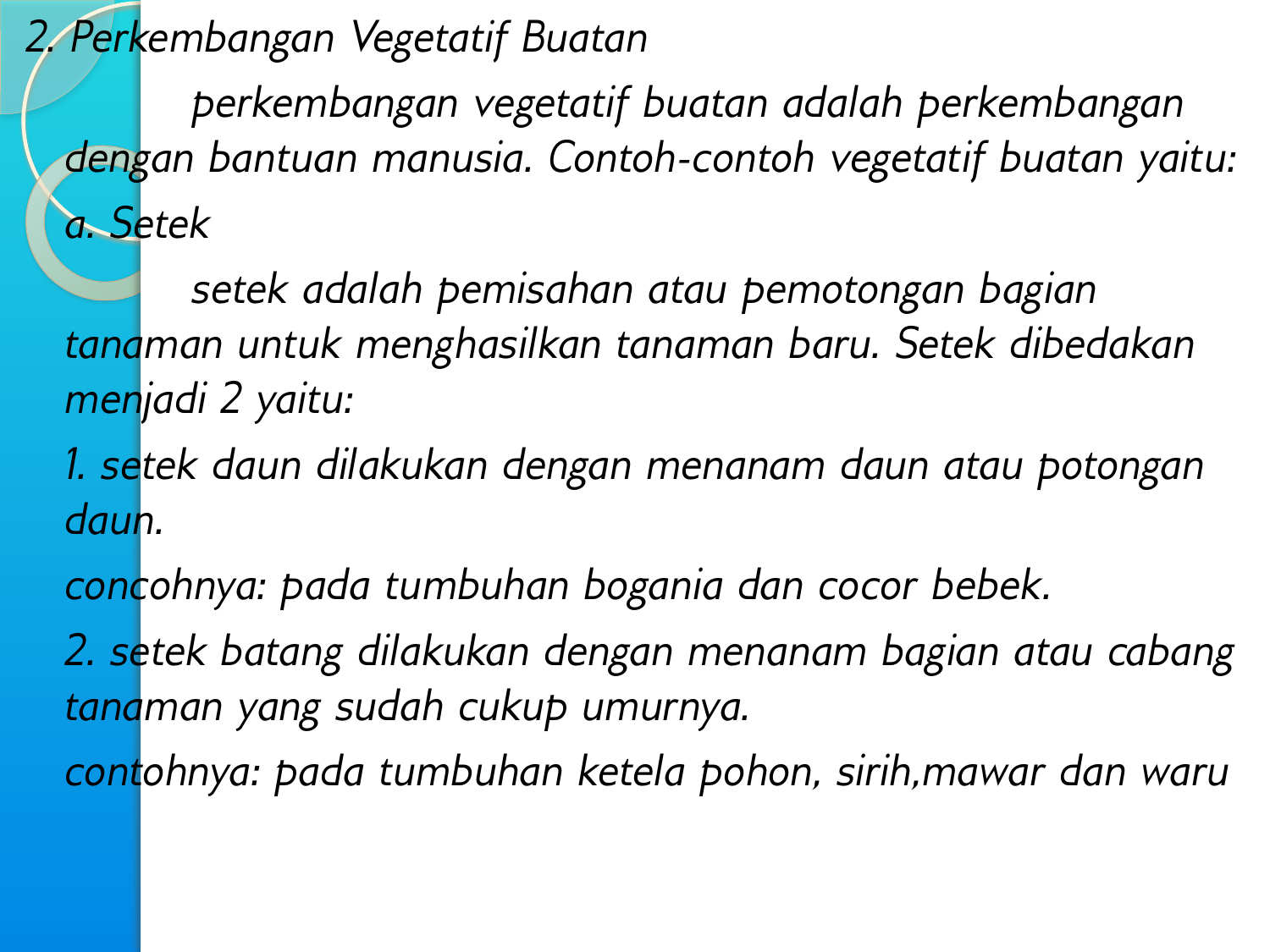

2. Perkembangan Vegetatif Buatan
		perkembangan vegetatif buatan adalah perkembangan dengan bantuan manusia. Contoh-contoh vegetatif buatan yaitu:
	a. Setek
		setek adalah pemisahan atau pemotongan bagian tanaman untuk menghasilkan tanaman baru. Setek dibedakan menjadi 2 yaitu:
	1. setek daun dilakukan dengan menanam daun atau potongan daun.
	concohnya: pada tumbuhan bogania dan cocor bebek.
	2. setek batang dilakukan dengan menanam bagian atau cabang tanaman yang sudah cukup umurnya.
	contohnya: pada tumbuhan ketela pohon, sirih,mawar dan waru